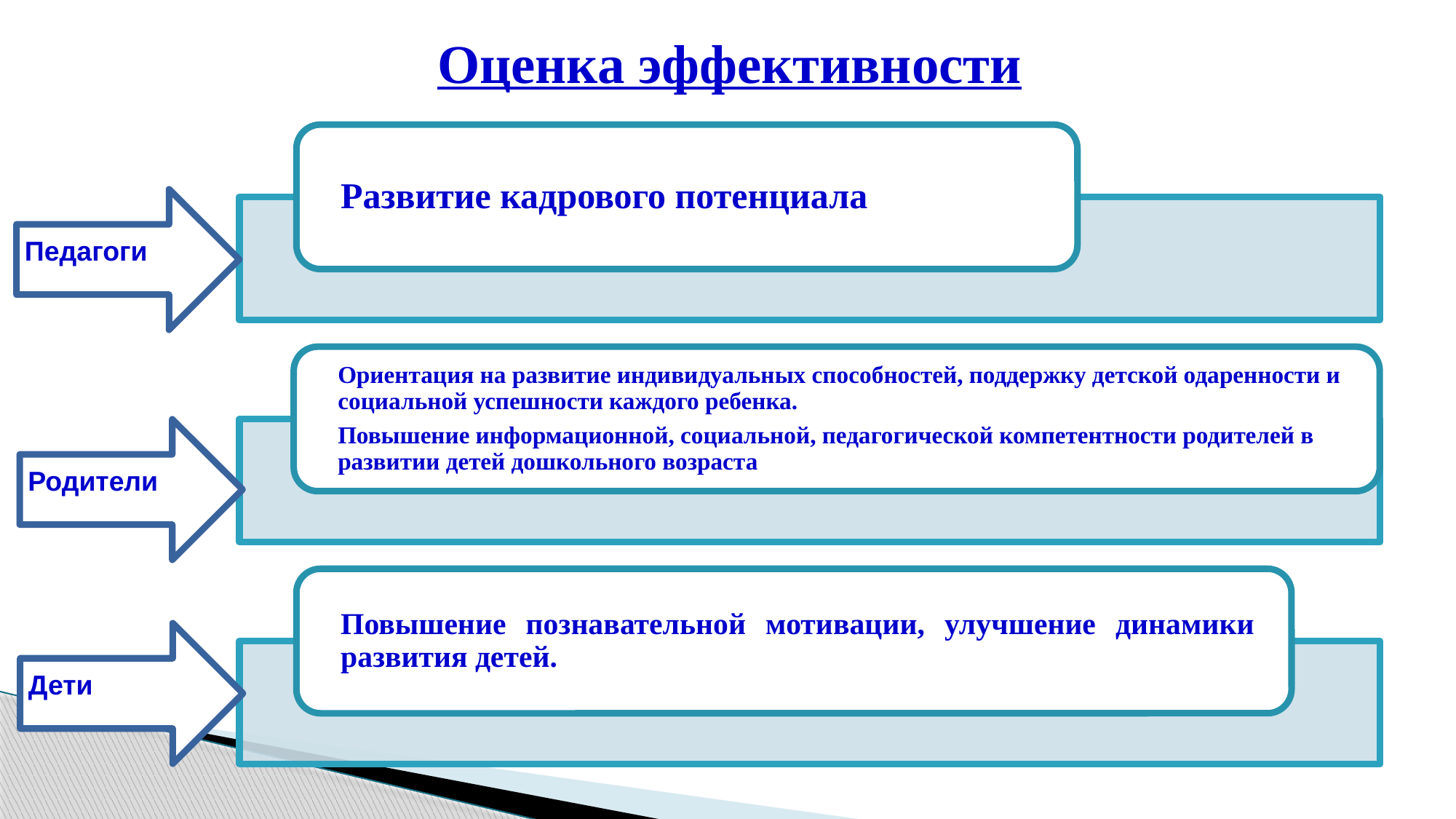

# Оценка эффективности
Развитие кадрового потенциала
Ориентация на развитие индивидуальных способностей, поддержку детской одаренности и социальной успешности каждого ребенка.
Повышение информационной, социальной, педагогической компетентности родителей в развитии детей дошкольного возраста
Повышение познавательной мотивации, улучшение динамики развития детей.

Педагоги

Родители

Дети